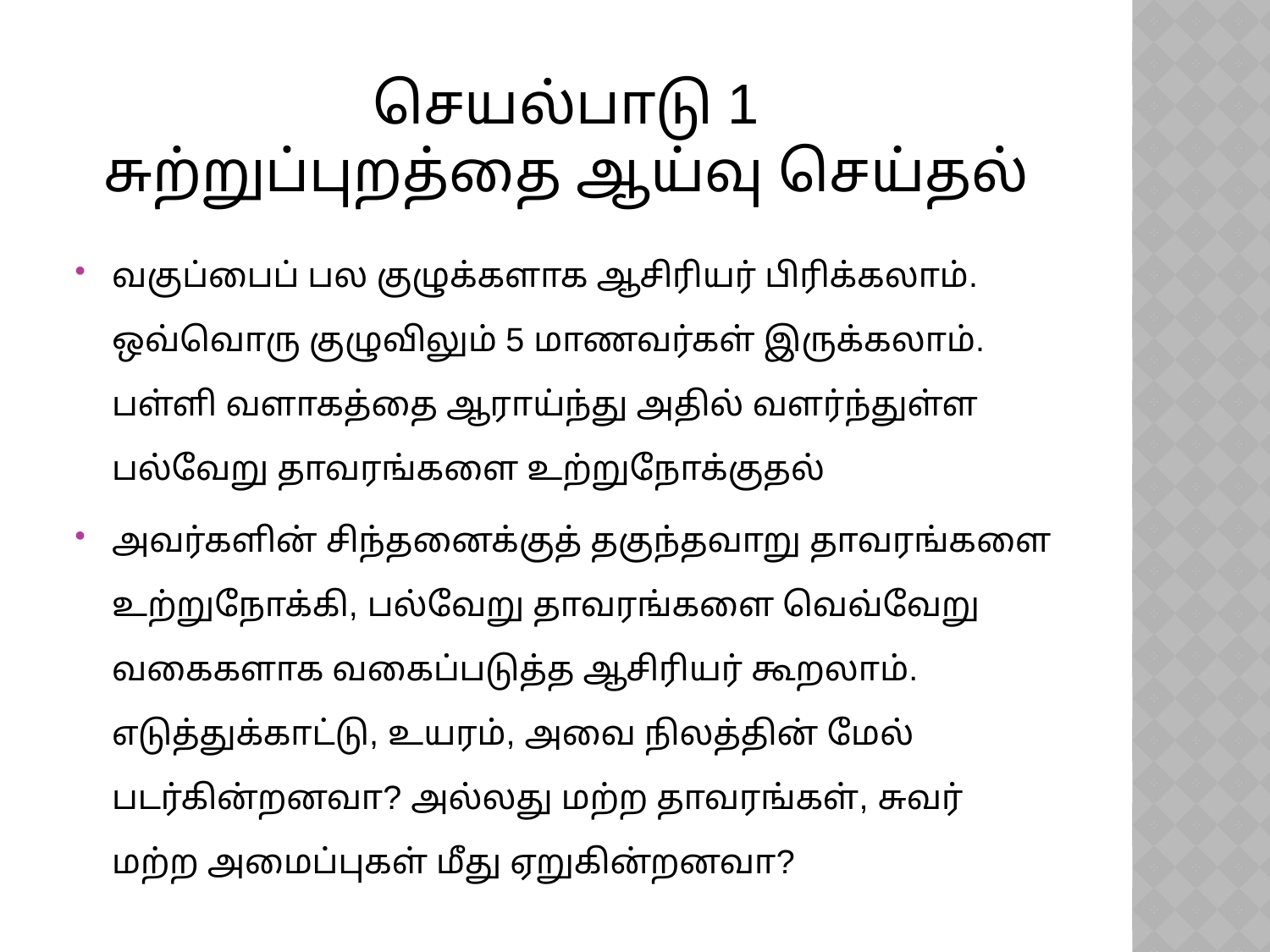

# செயல்பாடு 1 சுற்றுப்புறத்தை ஆய்வு செய்தல்
வகுப்பைப் பல குழுக்களாக ஆசிரியர் பிரிக்கலாம். ஒவ்வொரு குழுவிலும் 5 மாணவர்கள் இருக்கலாம். பள்ளி வளாகத்தை ஆராய்ந்து அதில் வளர்ந்துள்ள பல்வேறு தாவரங்களை உற்றுநோக்குதல்
அவர்களின் சிந்தனைக்குத் தகுந்தவாறு தாவரங்களை உற்றுநோக்கி, பல்வேறு தாவரங்களை வெவ்வேறு வகைகளாக வகைப்படுத்த ஆசிரியர் கூறலாம். எடுத்துக்காட்டு, உயரம், அவை நிலத்தின் மேல் படர்கின்றனவா? அல்லது மற்ற தாவரங்கள், சுவர் மற்ற அமைப்புகள் மீது ஏறுகின்றனவா?